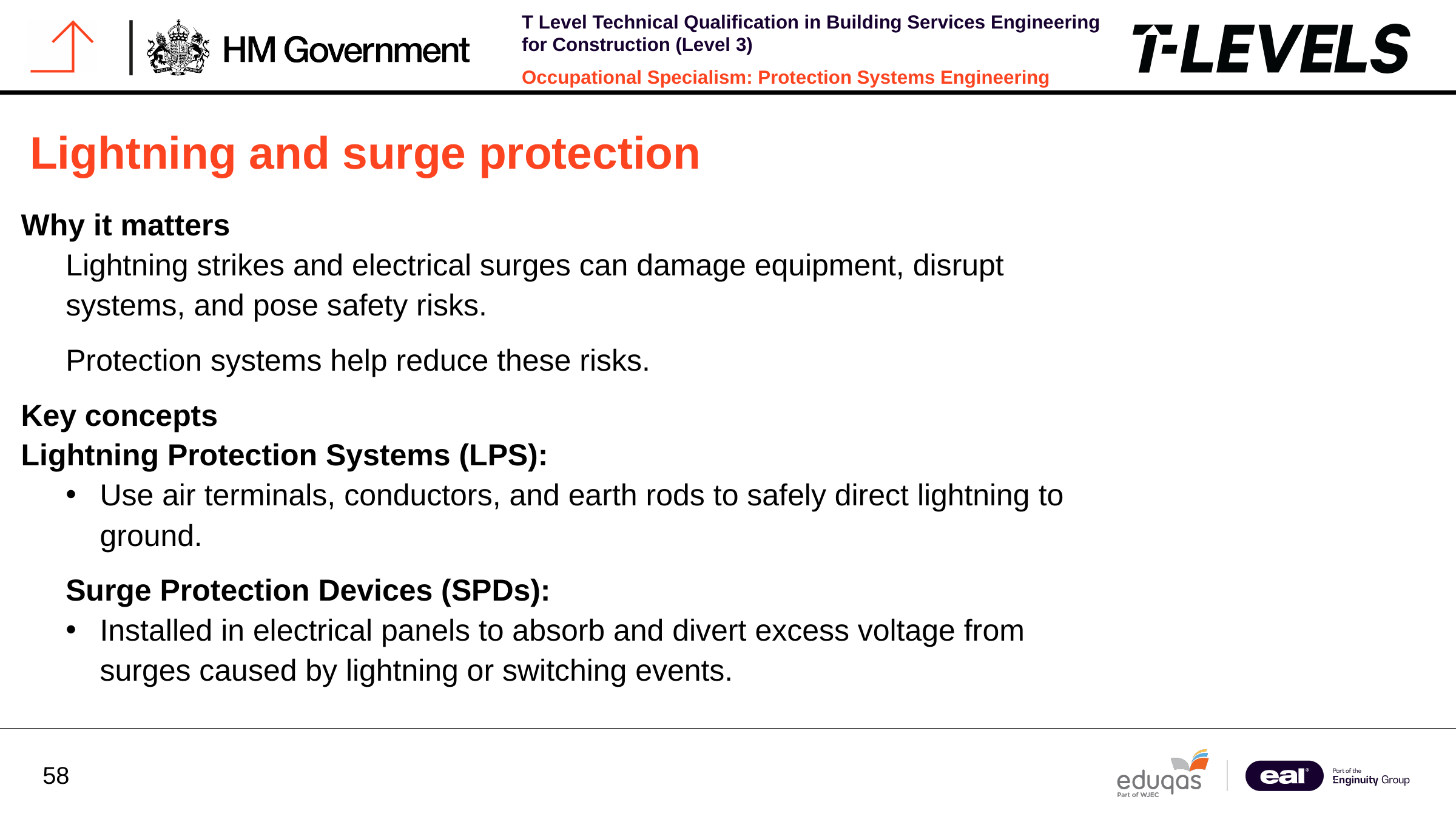

Lightning and surge protection
Why it matters
Lightning strikes and electrical surges can damage equipment, disrupt systems, and pose safety risks.
	Protection systems help reduce these risks.
Key concepts
Lightning Protection Systems (LPS):
Use air terminals, conductors, and earth rods to safely direct lightning to ground.
Surge Protection Devices (SPDs):
Installed in electrical panels to absorb and divert excess voltage from surges caused by lightning or switching events.